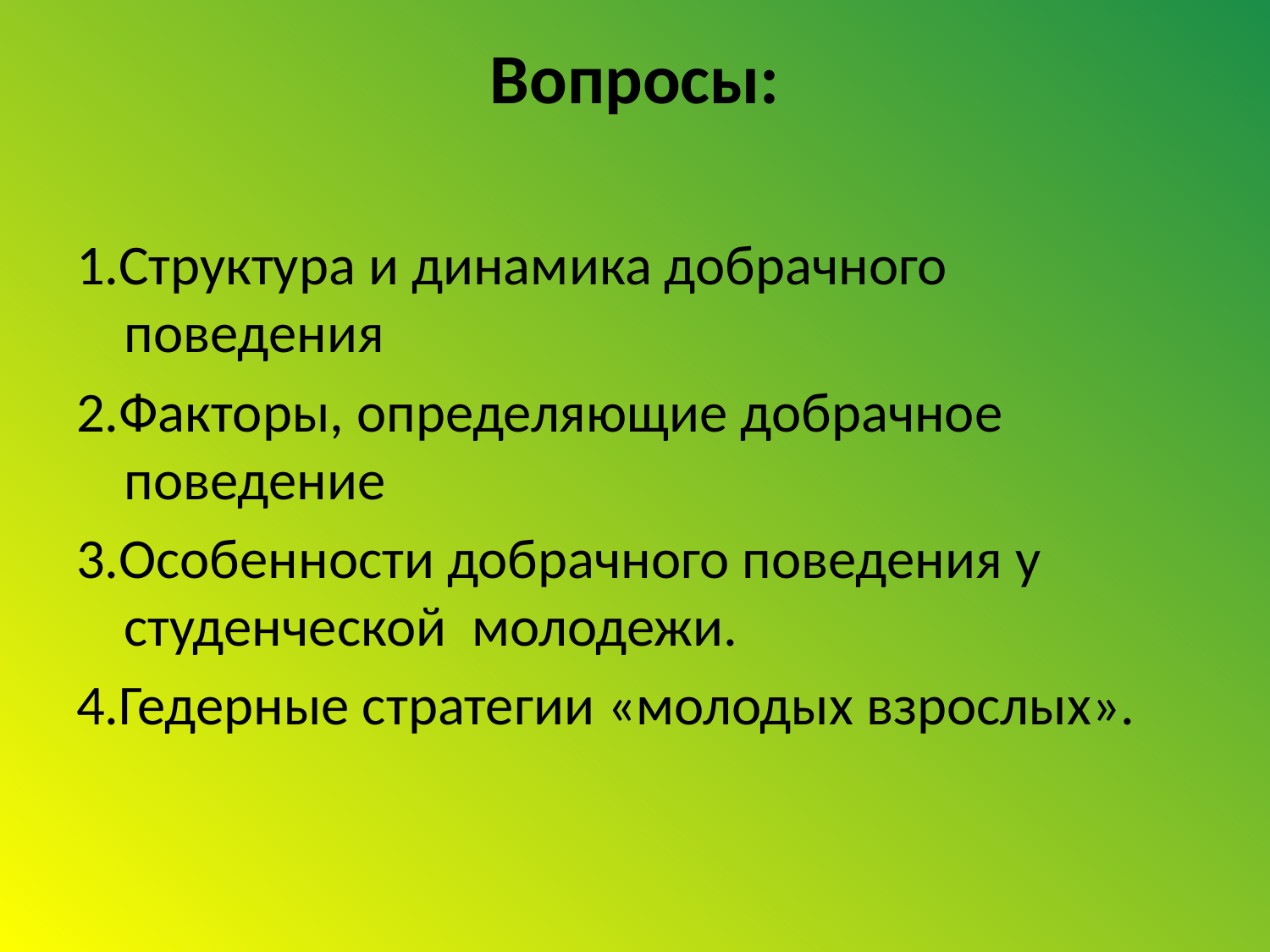

# Вопросы:
1.Структура и динамика добрачного поведения
2.Факторы, определяющие добрачное поведение
3.Особенности добрачного поведения у студенческой  молодежи.
4.Гедерные стратегии «молодых взрослых».